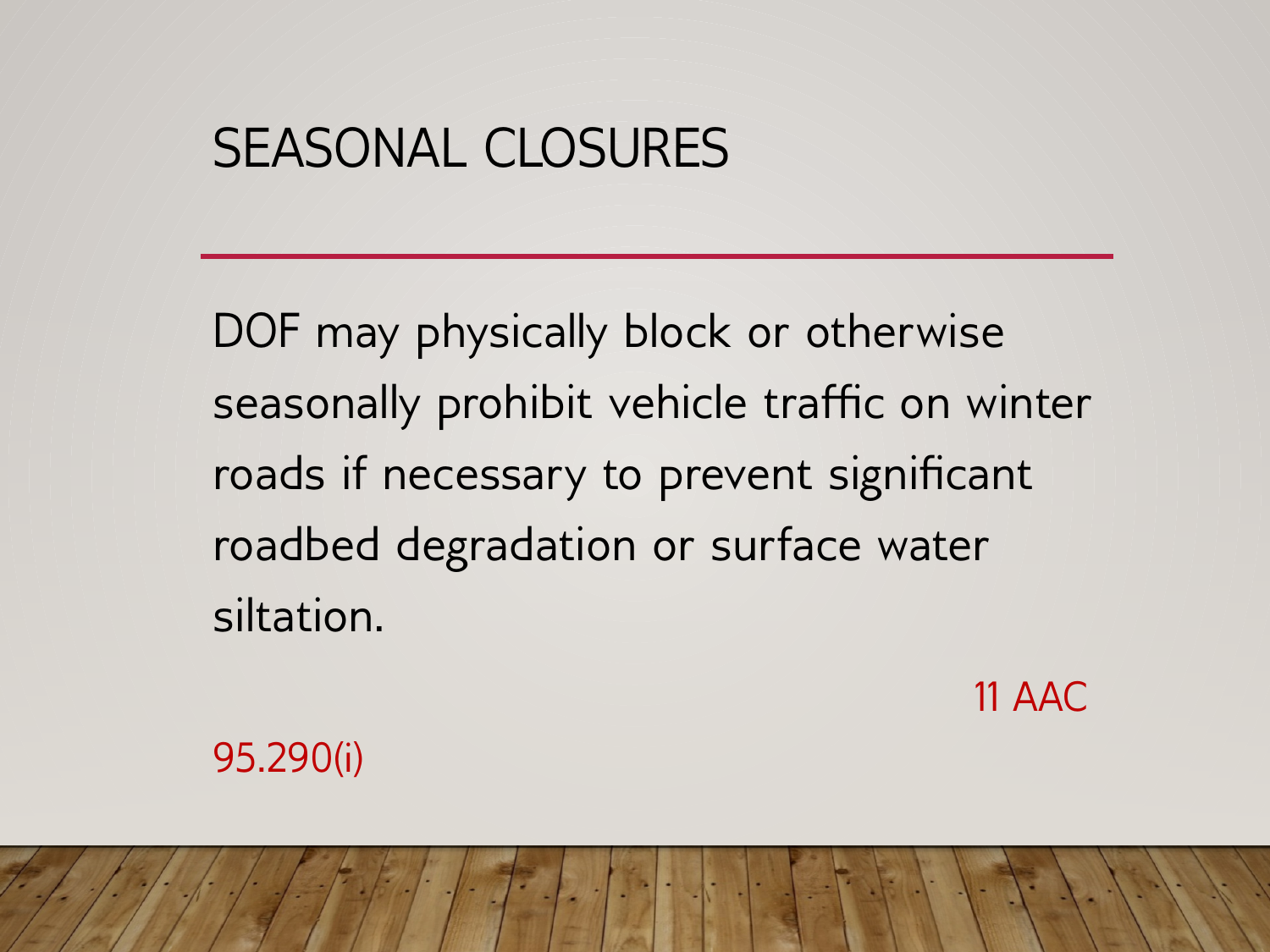

# Seasonal Closures
DOF may physically block or otherwise seasonally prohibit vehicle traffic on winter roads if necessary to prevent significant roadbed degradation or surface water siltation.
						11 AAC 95.290(i)